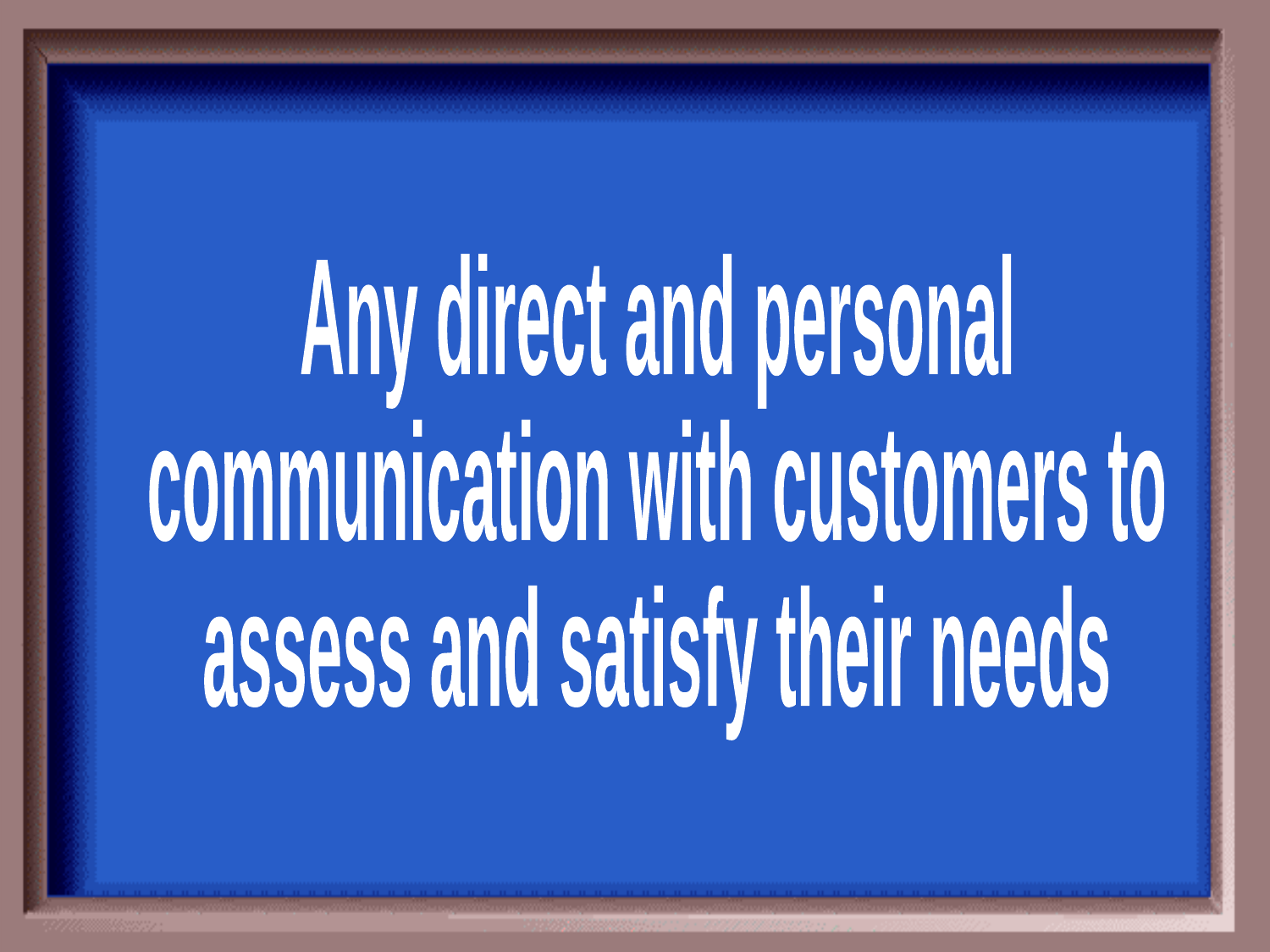

Any direct and personal
communication with customers to
assess and satisfy their needs